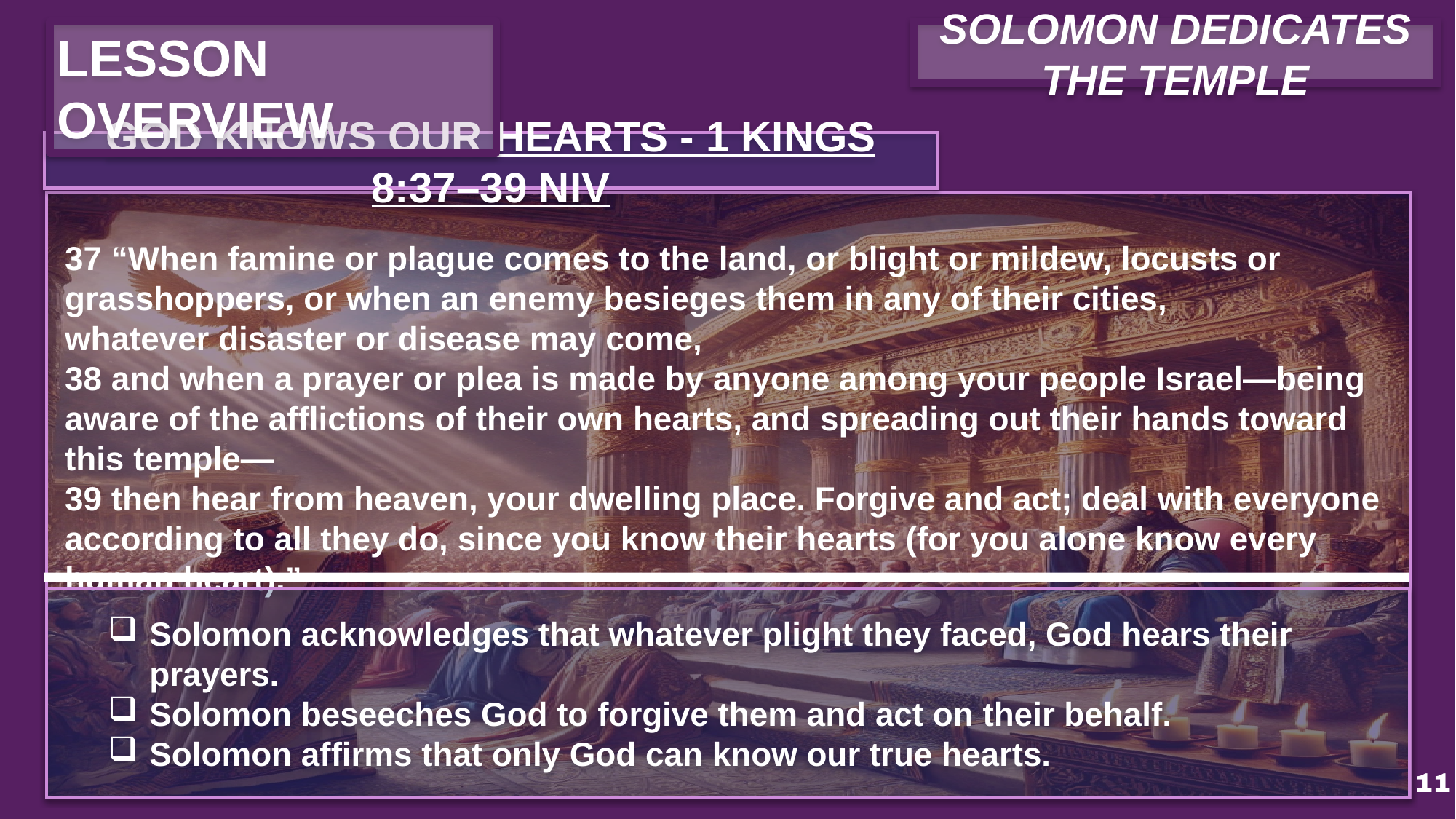

LESSON OVERVIEW
Solomon Dedicates the Temple
God Knows Our Hearts - 1 Kings 8:37–39 NIV

37 “When famine or plague comes to the land, or blight or mildew, locusts or grasshoppers, or when an enemy besieges them in any of their cities, whatever disaster or disease may come,
38 and when a prayer or plea is made by anyone among your people Israel—being aware of the afflictions of their own hearts, and spreading out their hands toward this temple—
39 then hear from heaven, your dwelling place. Forgive and act; deal with everyone according to all they do, since you know their hearts (for you alone know every human heart).”

Solomon acknowledges that whatever plight they faced, God hears their prayers.
Solomon beseeches God to forgive them and act on their behalf.
Solomon affirms that only God can know our true hearts.
11